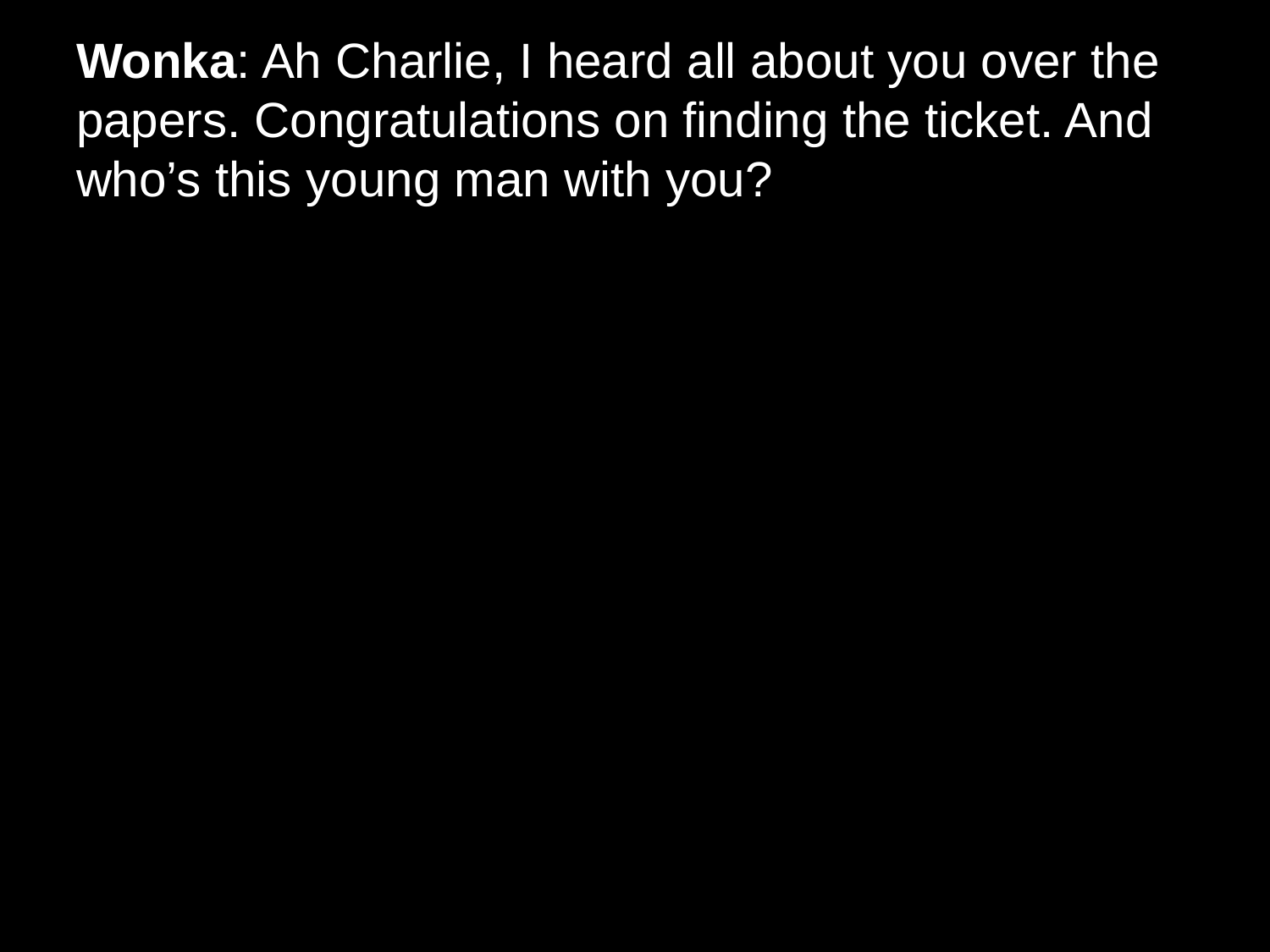

# Wonka: Ah Charlie, I heard all about you over the papers. Congratulations on finding the ticket. And who’s this young man with you?